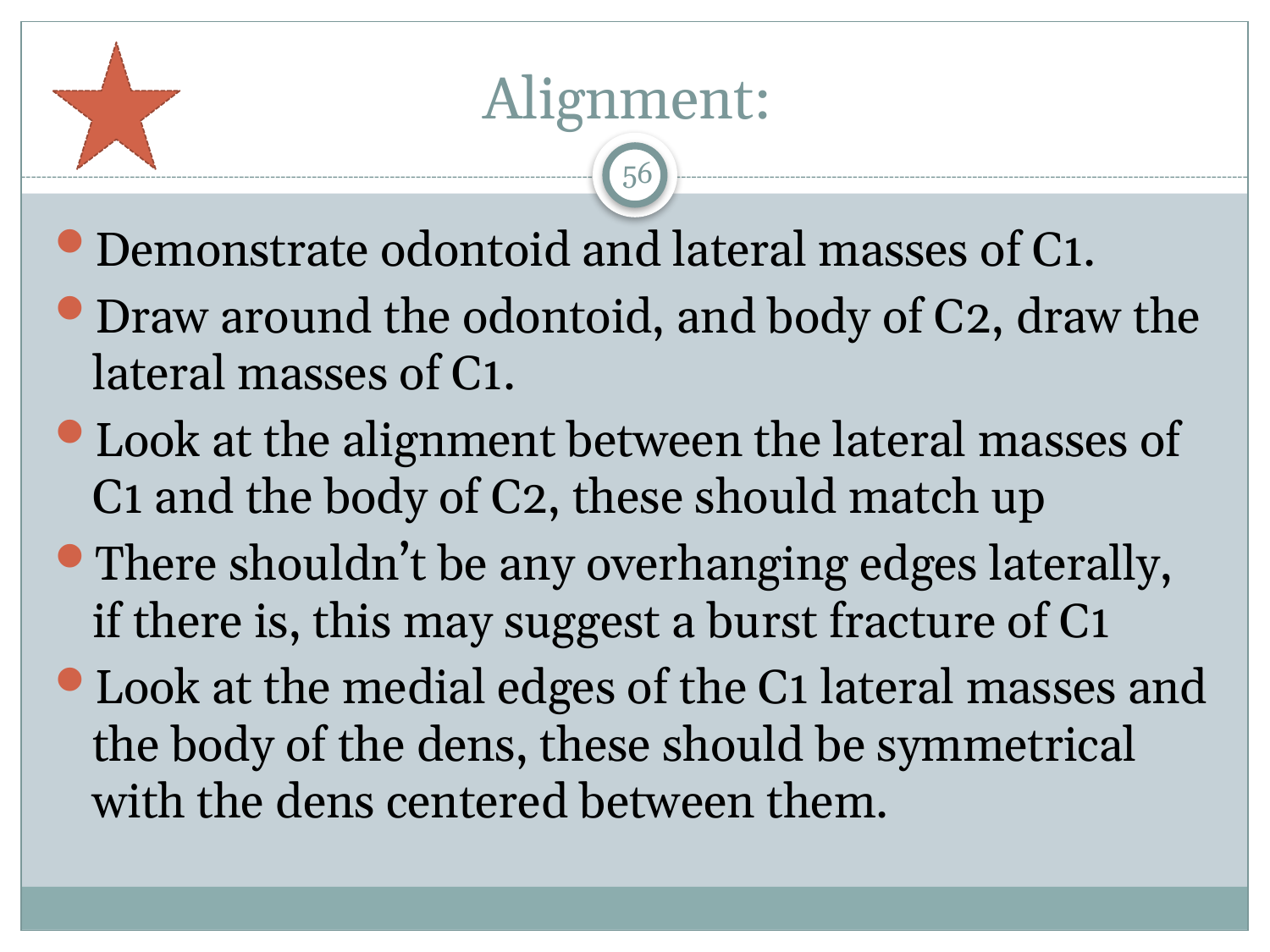

# Alignment:

56
Demonstrate odontoid and lateral masses of C1.
Draw around the odontoid, and body of C2, draw the lateral masses of C1.
Look at the alignment between the lateral masses of C1 and the body of C2, these should match up
There shouldn’t be any overhanging edges laterally, if there is, this may suggest a burst fracture of C1
Look at the medial edges of the C1 lateral masses and the body of the dens, these should be symmetrical with the dens centered between them.